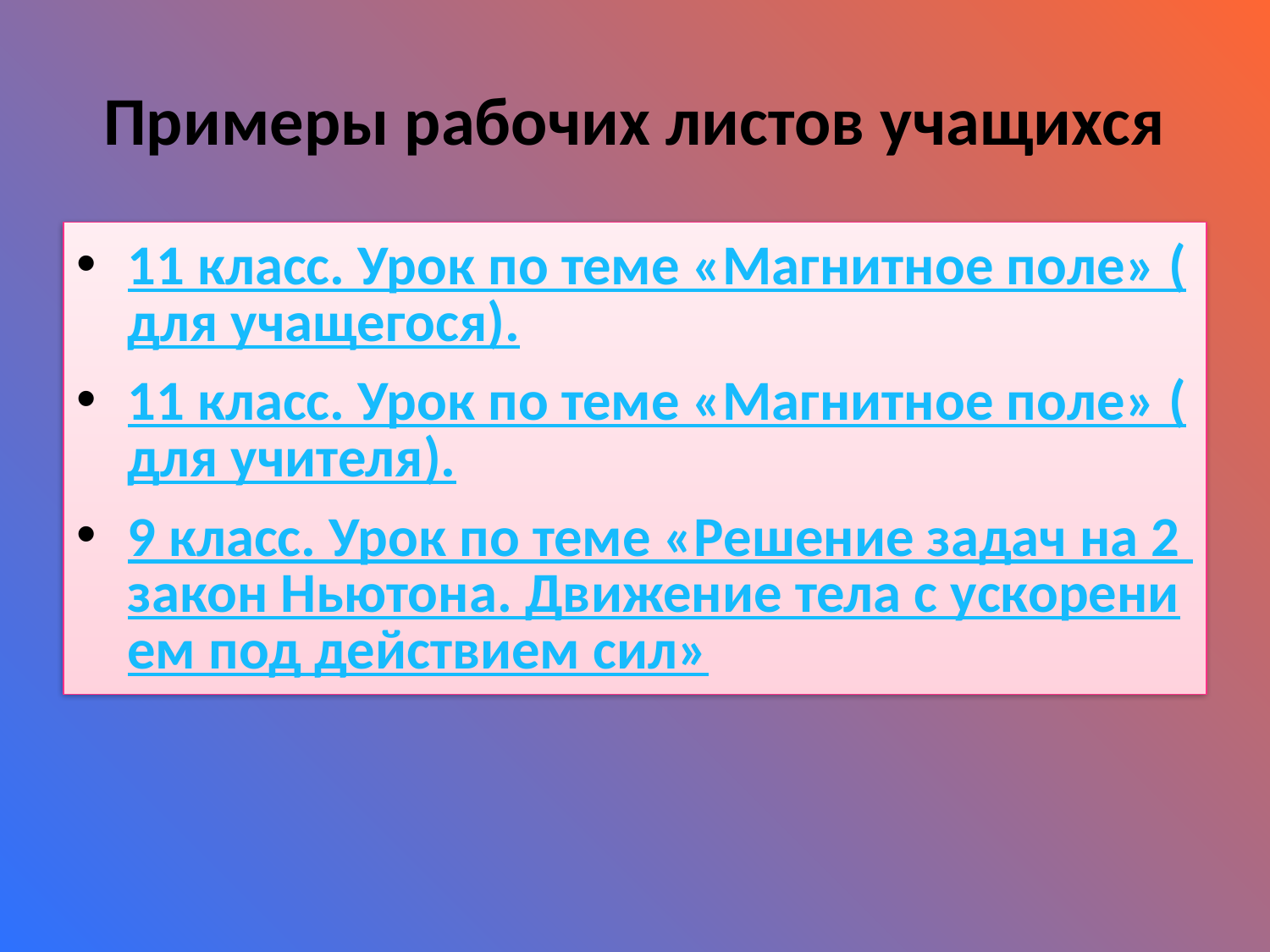

# Примеры рабочих листов учащихся
11 класс. Урок по теме «Магнитное поле» (для учащегося).
11 класс. Урок по теме «Магнитное поле» (для учителя).
9 класс. Урок по теме «Решение задач на 2 закон Ньютона. Движение тела с ускорением под действием сил»